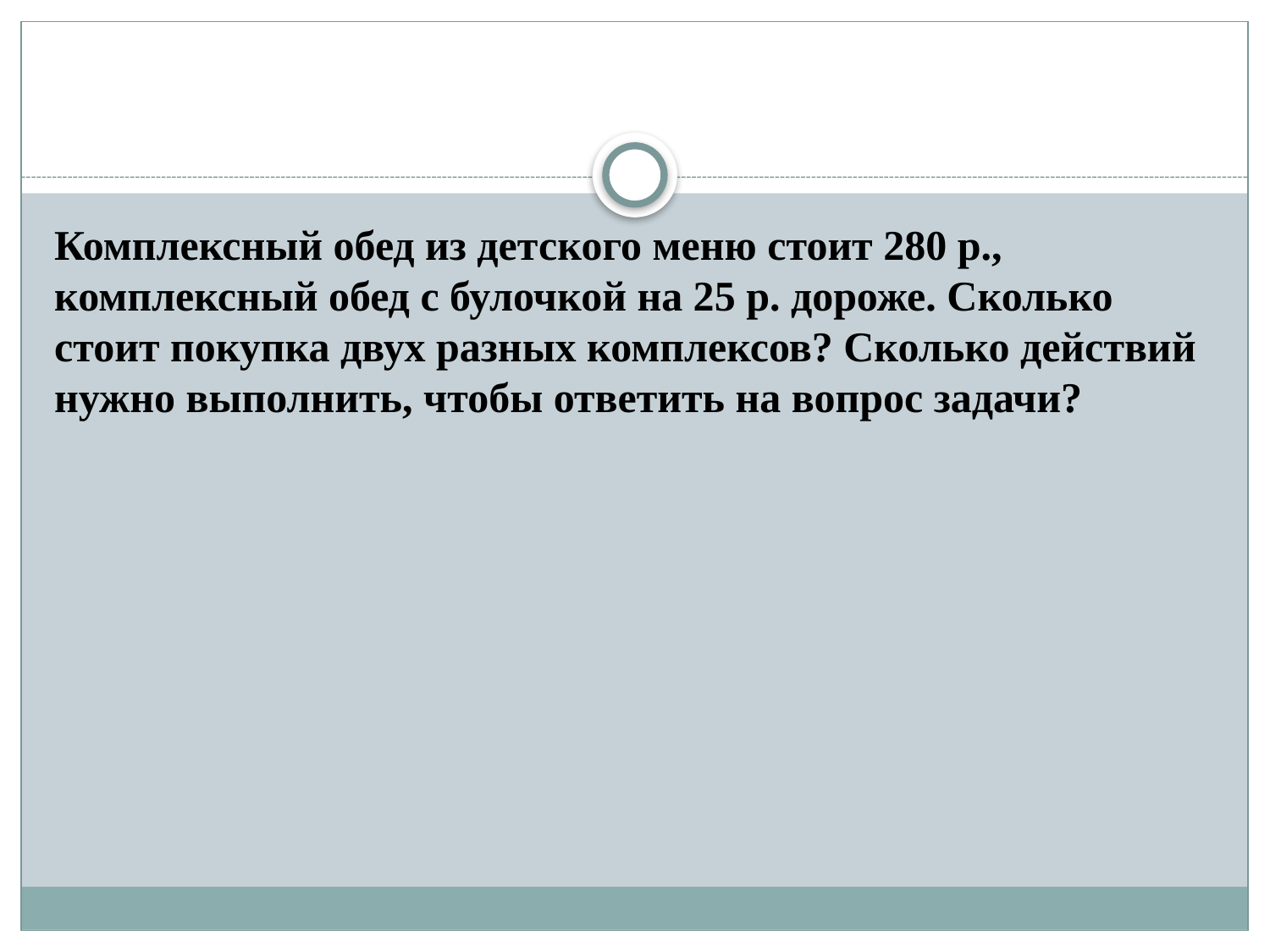

#
Комплексный обед из детского меню стоит 280 р., комплексный обед с булочкой на 25 р. дороже. Сколько стоит покупка двух разных комплексов? Сколько действий нужно выполнить, чтобы ответить на вопрос задачи?